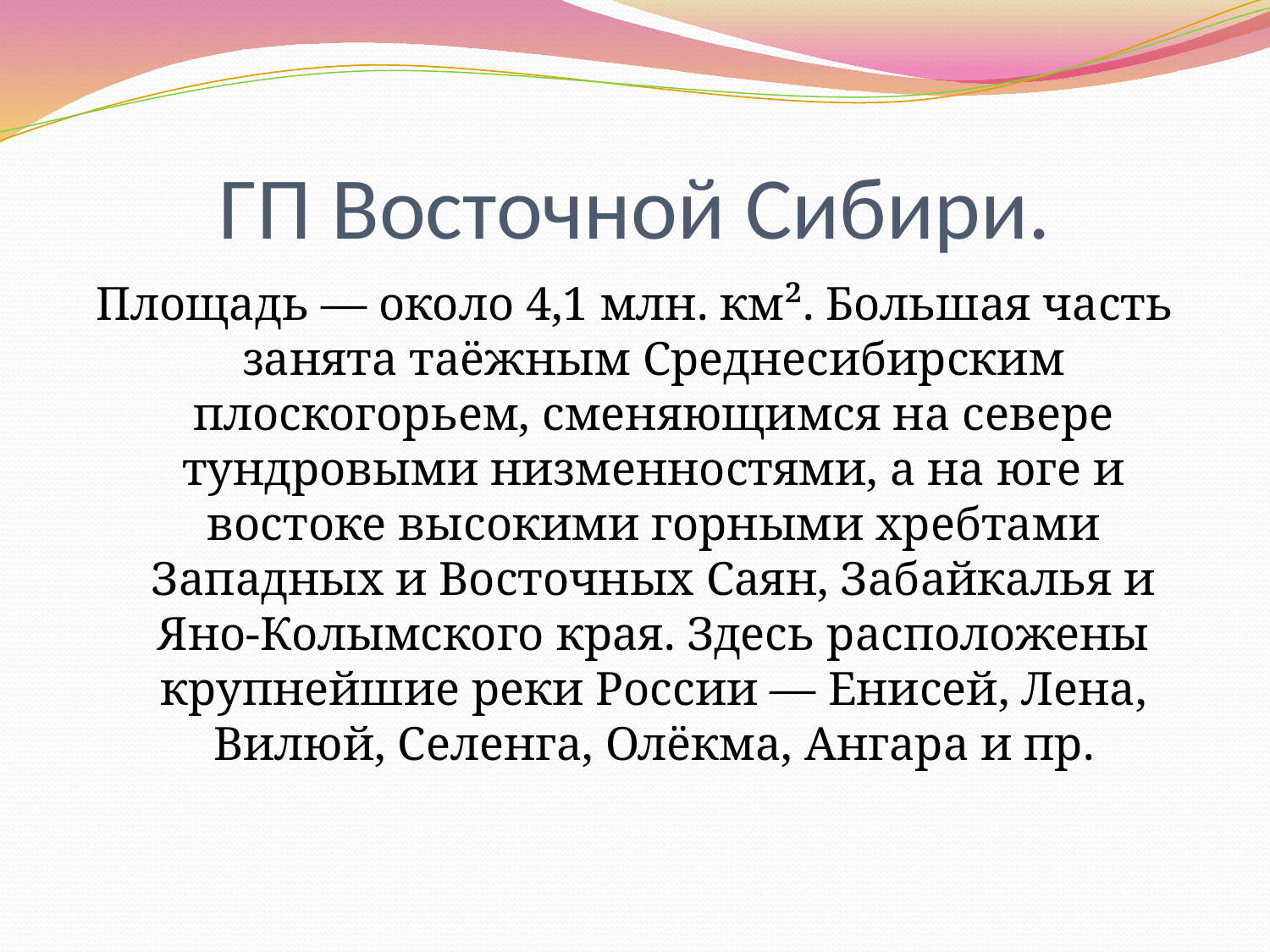

# ГП Восточной Сибири.
Площадь — около 4,1 млн. км². Большая часть занята таёжным Среднесибирским плоскогорьем, сменяющимся на севере тундровыми низменностями, а на юге и востоке высокими горными хребтами Западных и Восточных Саян, Забайкалья и Яно-Колымского края. Здесь расположены крупнейшие реки России — Енисей, Лена, Вилюй, Селенга, Олёкма, Ангара и пр.